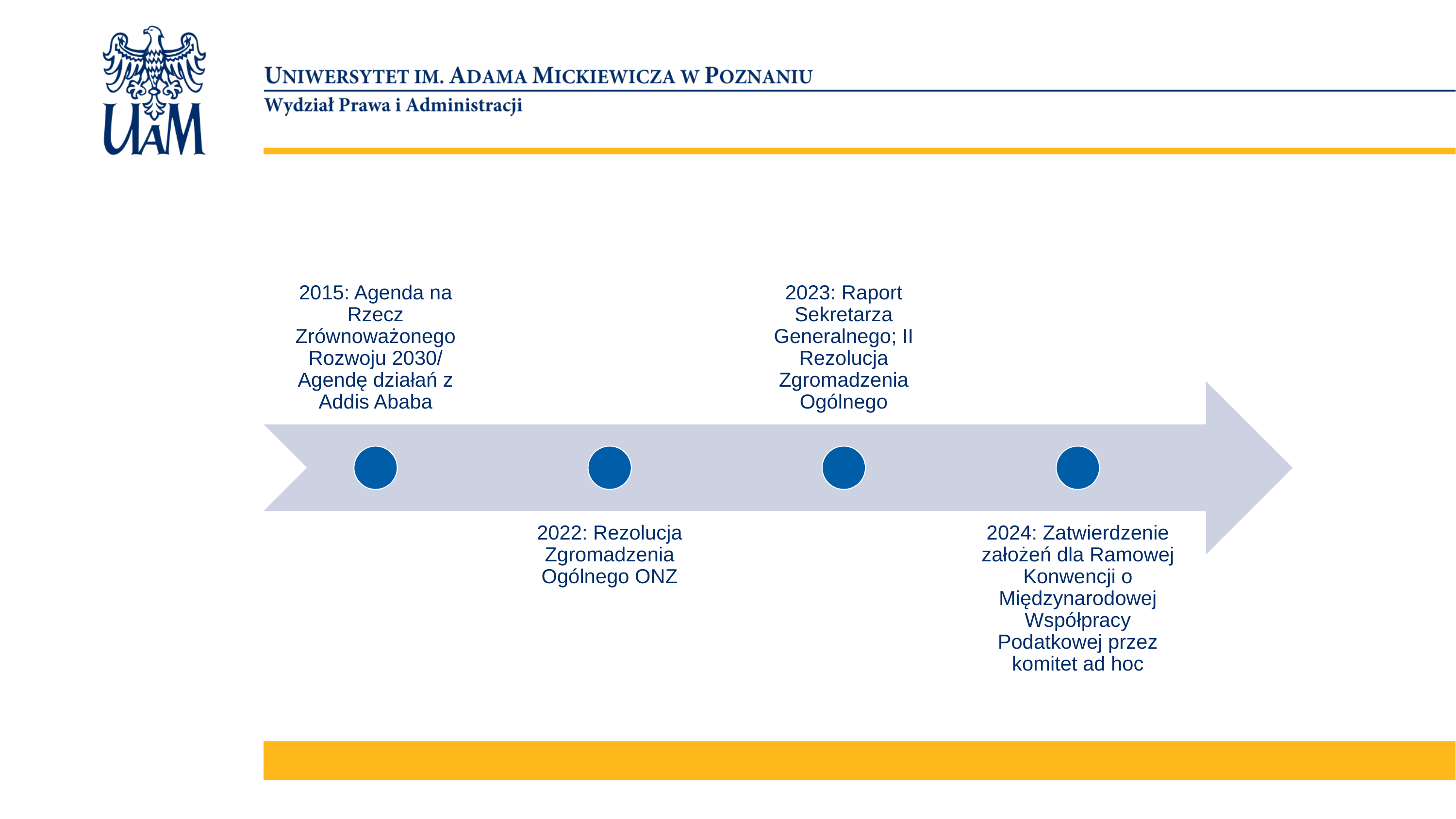

#
2015: Agenda na Rzecz Zrównoważonego Rozwoju 2030/ Agendę działań z Addis Ababa
2022: Rezolucja Zgromadzenia Ogólnego ONZ
2023: Raport Sekretarza Generalnego; II Rezolucja Zgromadzenia Ogólnego
2024: Zatwierdzenie założeń dla Ramowej Konwencji o Międzynarodowej Współpracy Podatkowej przez komitet ad hoc